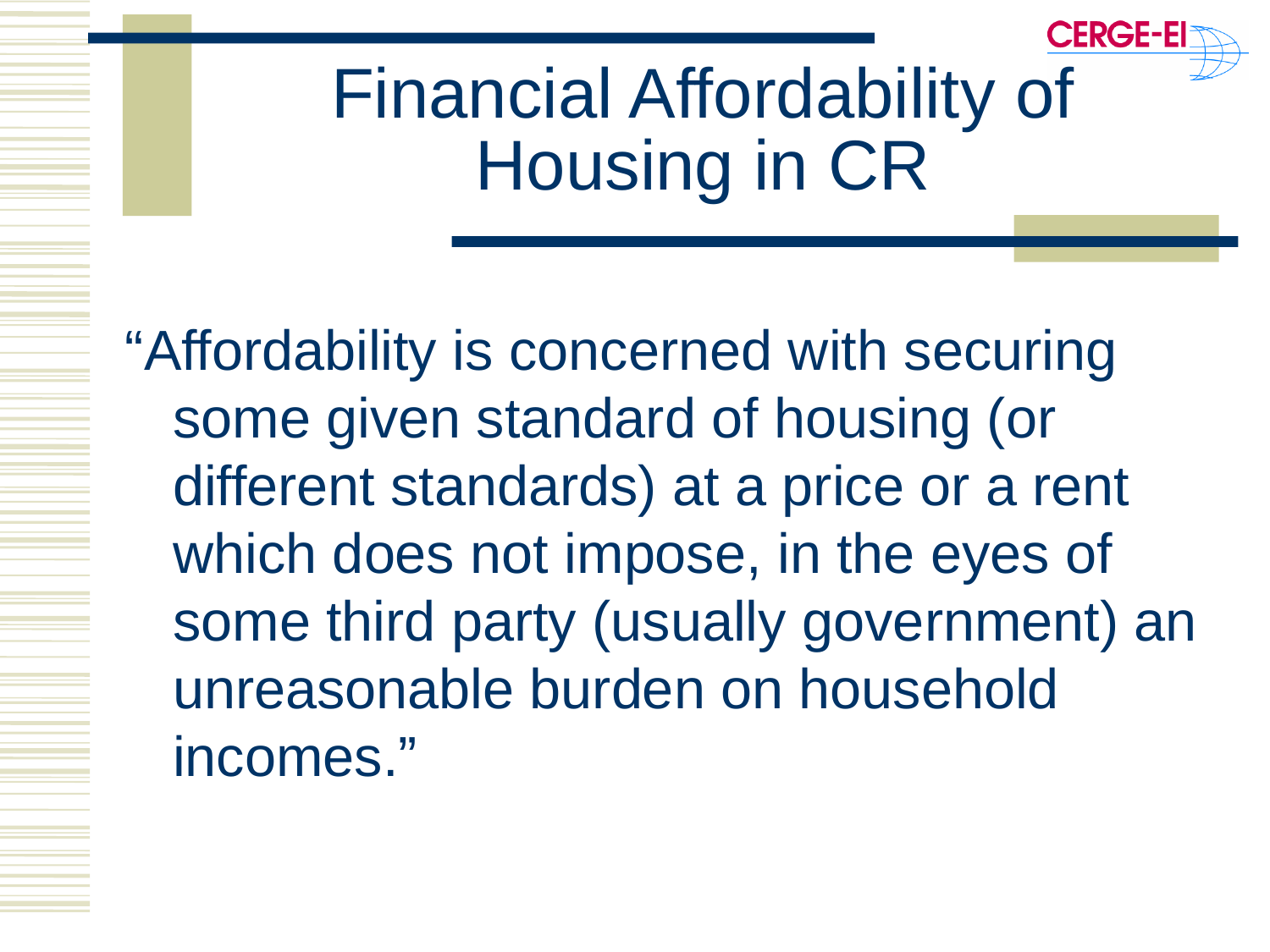

# Financial Affordability of Housing in CR
“Affordability is concerned with securing some given standard of housing (or different standards) at a price or a rent which does not impose, in the eyes of some third party (usually government) an unreasonable burden on household incomes.”